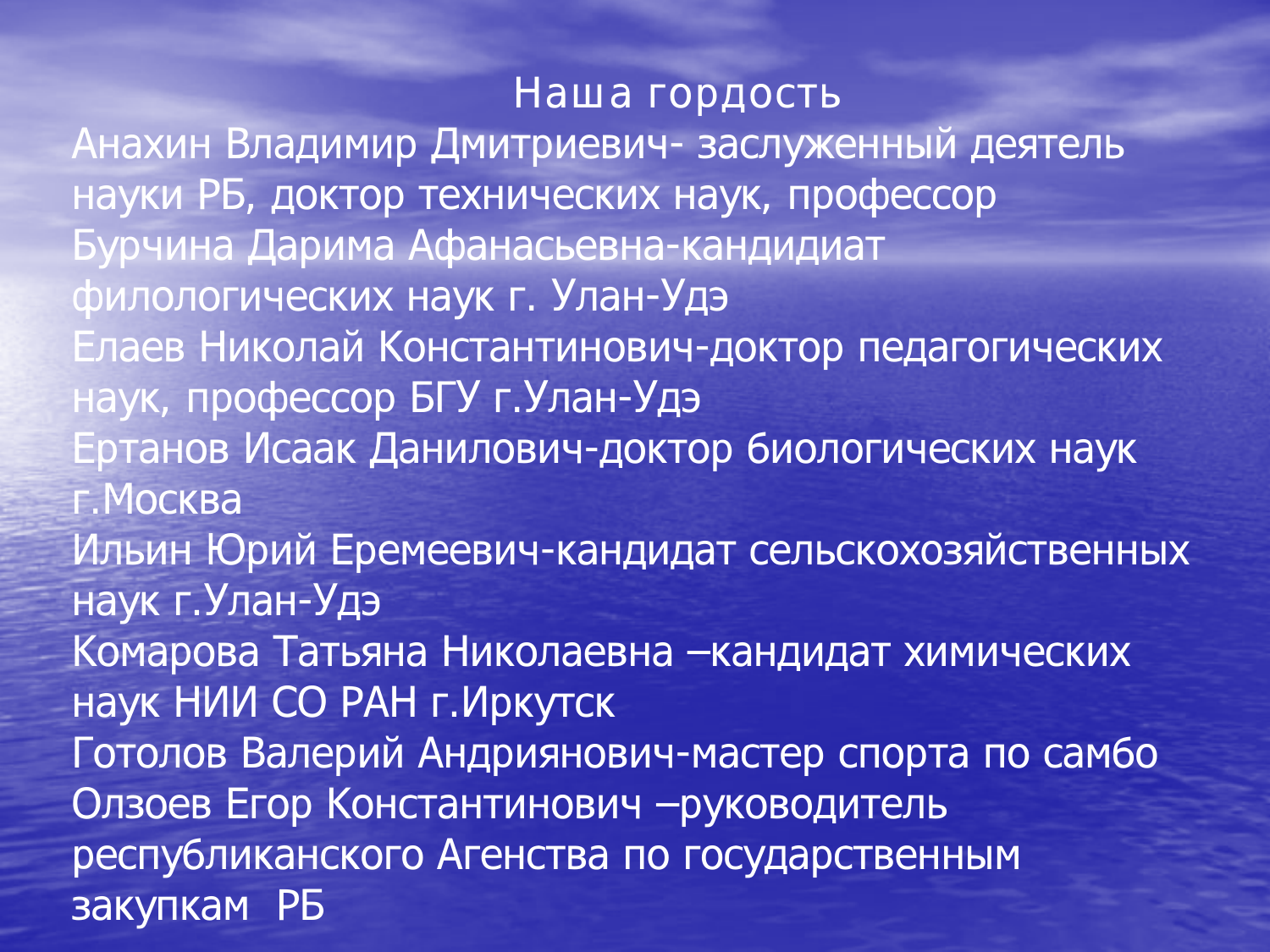

Наша гордость
Анахин Владимир Дмитриевич- заслуженный деятель науки РБ, доктор технических наук, профессор
Бурчина Дарима Афанасьевна-кандидиат филологических наук г. Улан-Удэ
Елаев Николай Константинович-доктор педагогических наук, профессор БГУ г.Улан-Удэ
Ертанов Исаак Данилович-доктор биологических наук г.Москва
Ильин Юрий Еремеевич-кандидат сельскохозяйственных наук г.Улан-Удэ
Комарова Татьяна Николаевна –кандидат химических наук НИИ СО РАН г.Иркутск
Готолов Валерий Андриянович-мастер спорта по самбо
Олзоев Егор Константинович –руководитель республиканского Агенства по государственным закупкам  РБ